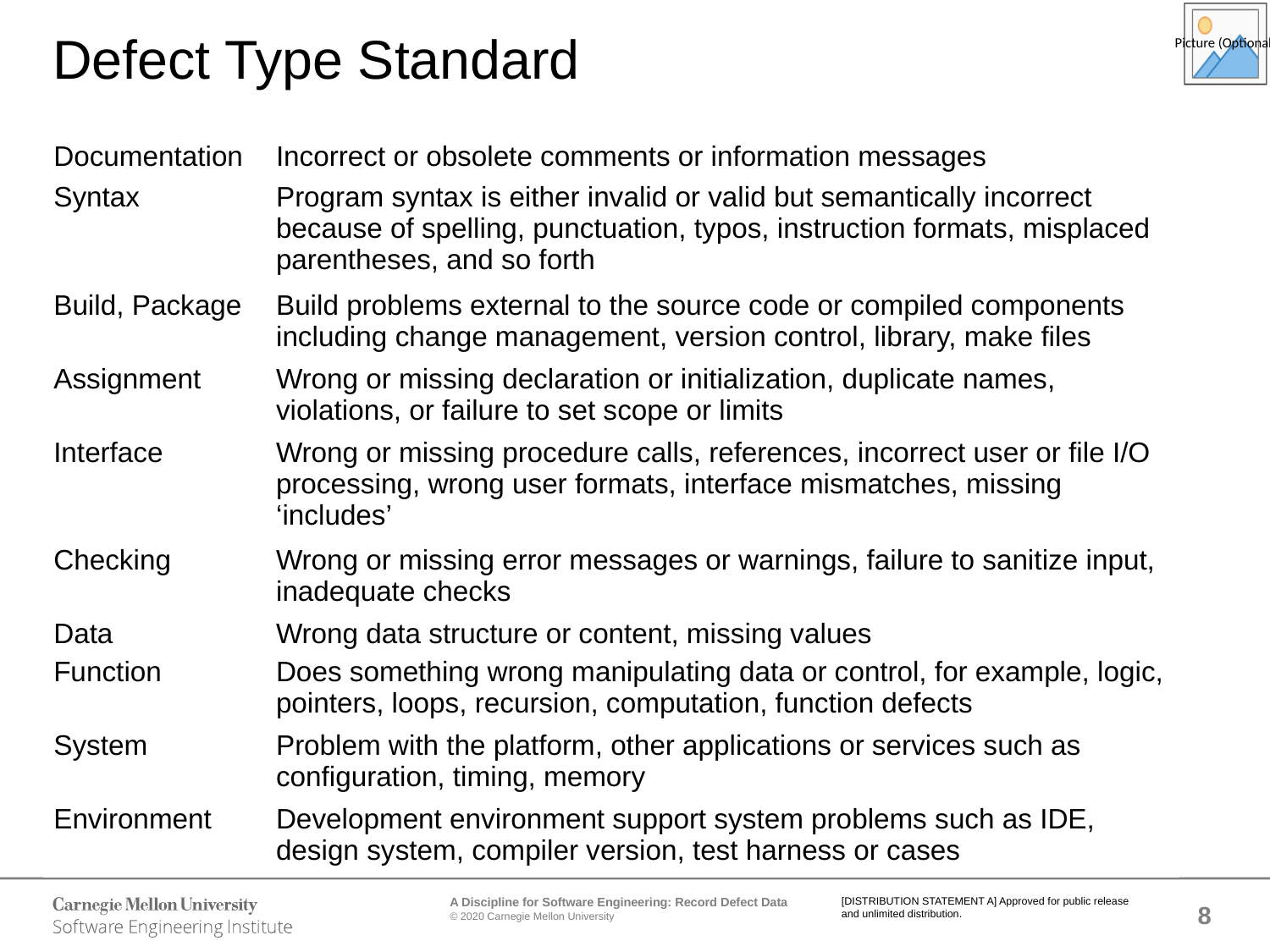

# Defect Type Standard
| Documentation | Incorrect or obsolete comments or information messages |
| --- | --- |
| Syntax | Program syntax is either invalid or valid but semantically incorrect because of spelling, punctuation, typos, instruction formats, misplaced parentheses, and so forth |
| Build, Package | Build problems external to the source code or compiled components including change management, version control, library, make files |
| Assignment | Wrong or missing declaration or initialization, duplicate names, violations, or failure to set scope or limits |
| Interface | Wrong or missing procedure calls, references, incorrect user or file I/O processing, wrong user formats, interface mismatches, missing ‘includes’ |
| Checking | Wrong or missing error messages or warnings, failure to sanitize input, inadequate checks |
| Data | Wrong data structure or content, missing values |
| Function | Does something wrong manipulating data or control, for example, logic, pointers, loops, recursion, computation, function defects |
| System | Problem with the platform, other applications or services such as configuration, timing, memory |
| Environment | Development environment support system problems such as IDE, design system, compiler version, test harness or cases |